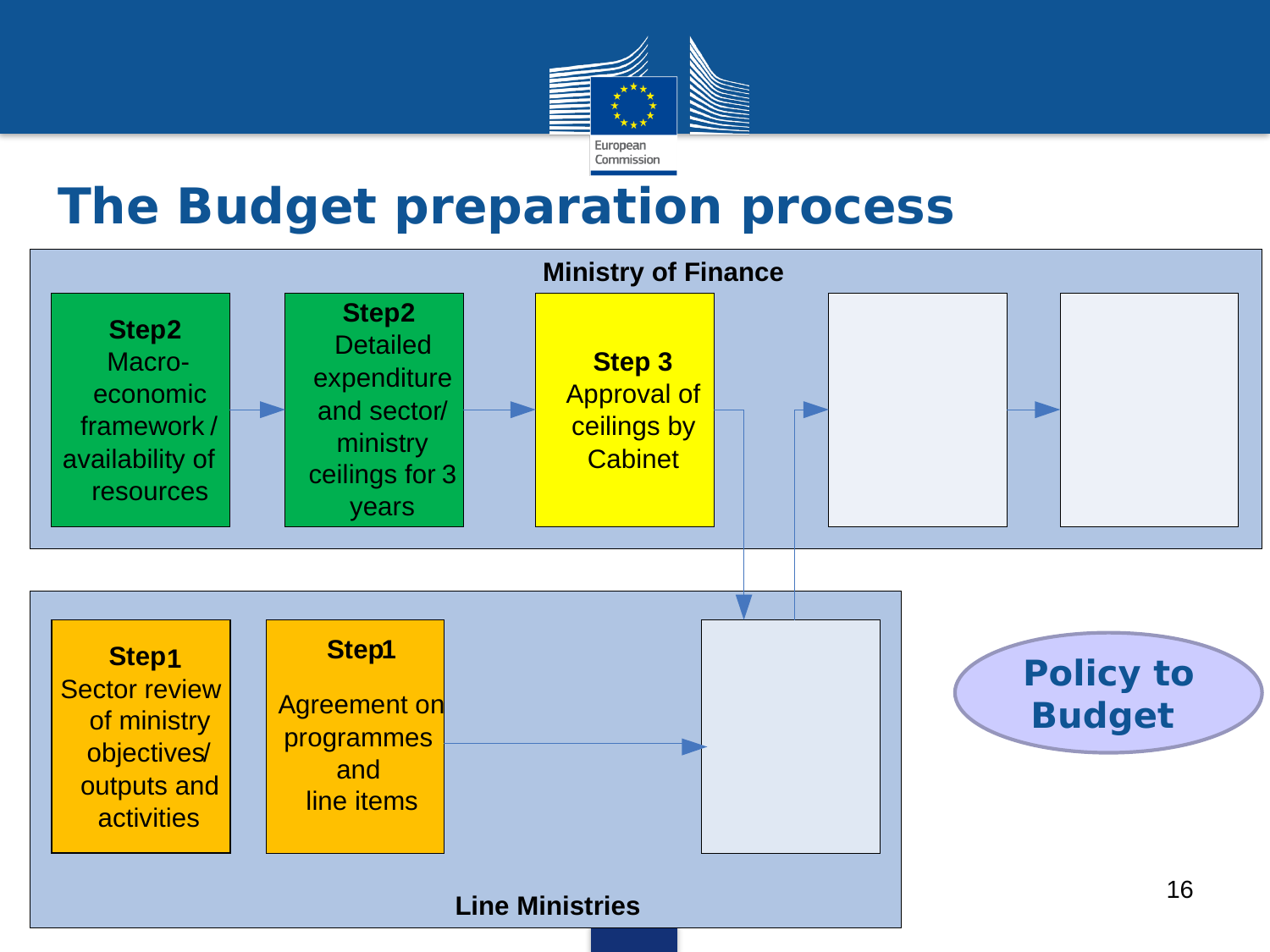

The Budget preparation process

Step
2
Step
2

Detailed
Macro
-
Step
3
expenditure
economic
Approval of
and sector
/

framework
/
ceilings by

ministry
availability of
Cabinet
ceilings for
3
resources
years

Step
1
Step
1
Sector review

of ministry
objectives
/
outputs and
activities

Line Ministries
Ministry of Finance
Policy to Budget
Agreement on
programmes

and
line items
16